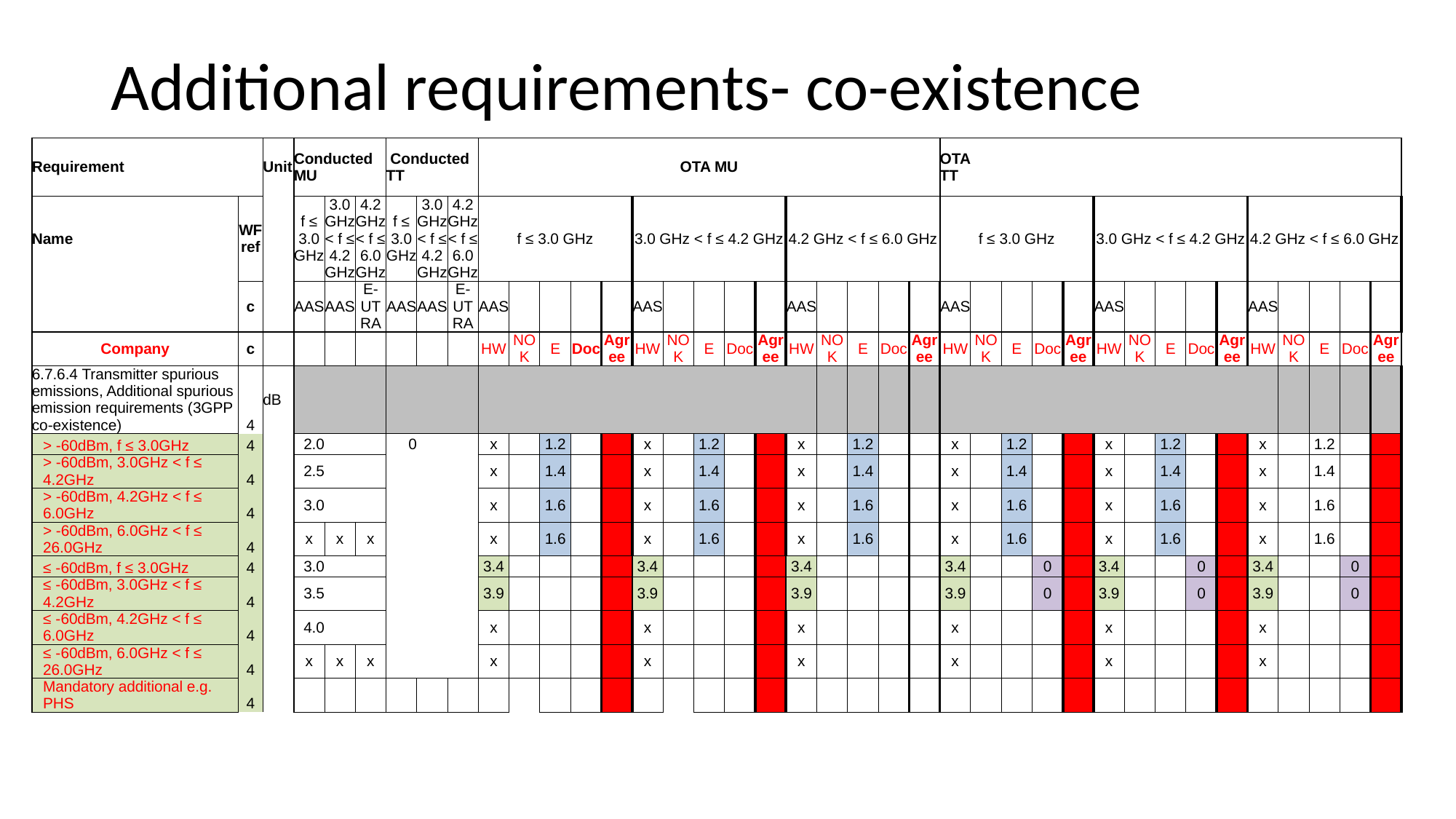

# Additional requirements- co-existence
| Requirement |  | Unit | Conducted MU |  |  | Conducted TT |  |  | OTA MU |  |  |  |  |  |  |  |  |  |  |  |  |  |  | OTA TT |  |  |  |  |  |  |  |  |  |  |  |  |  |  |
| --- | --- | --- | --- | --- | --- | --- | --- | --- | --- | --- | --- | --- | --- | --- | --- | --- | --- | --- | --- | --- | --- | --- | --- | --- | --- | --- | --- | --- | --- | --- | --- | --- | --- | --- | --- | --- | --- | --- |
| Name | WF ref |  | f ≤ 3.0 GHz | 3.0 GHz < f ≤ 4.2 GHz | 4.2 GHz < f ≤ 6.0 GHz | f ≤ 3.0 GHz | 3.0 GHz < f ≤ 4.2 GHz | 4.2 GHz < f ≤ 6.0 GHz | f ≤ 3.0 GHz |  |  |  |  | 3.0 GHz < f ≤ 4.2 GHz |  |  |  |  | 4.2 GHz < f ≤ 6.0 GHz |  |  |  |  | f ≤ 3.0 GHz |  |  |  |  | 3.0 GHz < f ≤ 4.2 GHz |  |  |  |  | 4.2 GHz < f ≤ 6.0 GHz |  |  |  |  |
|  | c |  | AAS | AAS | E-UTRA | AAS | AAS | E-UTRA | AAS |  |  |  |  | AAS |  |  |  |  | AAS |  |  |  |  | AAS |  |  |  |  | AAS |  |  |  |  | AAS |  |  |  |  |
| Company | c |  |  |  |  |  |  |  | HW | NOK | E | Doc | Agree | HW | NOK | E | Doc | Agree | HW | NOK | E | Doc | Agree | HW | NOK | E | Doc | Agree | HW | NOK | E | Doc | Agree | HW | NOK | E | Doc | Agree |
| 6.7.6.4 Transmitter spurious emissions, Additional spurious emission requirements (3GPP co-existence) | 4 | dB |  |  |  |  |  |  |  |  |  |  |  |  |  |  |  |  |  |  |  |  |  |  |  |  |  |  |  |  |  |  |  |  |  |  |  |  |
| > -60dBm, f ≤ 3.0GHz | 4 |  | 2.0 |  |  | 0 |  |  | x |  | 1.2 |  |  | x |  | 1.2 |  |  | x |  | 1.2 |  |  | x |  | 1.2 |  |  | x |  | 1.2 |  |  | x |  | 1.2 |  |  |
| > -60dBm, 3.0GHz < f ≤ 4.2GHz | 4 |  | 2.5 |  |  |  |  |  | x |  | 1.4 |  |  | x |  | 1.4 |  |  | x |  | 1.4 |  |  | x |  | 1.4 |  |  | x |  | 1.4 |  |  | x |  | 1.4 |  |  |
| > -60dBm, 4.2GHz < f ≤ 6.0GHz | 4 |  | 3.0 |  |  |  |  |  | x |  | 1.6 |  |  | x |  | 1.6 |  |  | x |  | 1.6 |  |  | x |  | 1.6 |  |  | x |  | 1.6 |  |  | x |  | 1.6 |  |  |
| > -60dBm, 6.0GHz < f ≤ 26.0GHz | 4 |  | x | x | x |  |  |  | x |  | 1.6 |  |  | x |  | 1.6 |  |  | x |  | 1.6 |  |  | x |  | 1.6 |  |  | x |  | 1.6 |  |  | x |  | 1.6 |  |  |
| ≤ -60dBm, f ≤ 3.0GHz | 4 |  | 3.0 |  |  |  |  |  | 3.4 |  |  |  |  | 3.4 |  |  |  |  | 3.4 |  |  |  |  | 3.4 |  |  | 0 |  | 3.4 |  |  | 0 |  | 3.4 |  |  | 0 |  |
| ≤ -60dBm, 3.0GHz < f ≤ 4.2GHz | 4 |  | 3.5 |  |  |  |  |  | 3.9 |  |  |  |  | 3.9 |  |  |  |  | 3.9 |  |  |  |  | 3.9 |  |  | 0 |  | 3.9 |  |  | 0 |  | 3.9 |  |  | 0 |  |
| ≤ -60dBm, 4.2GHz < f ≤ 6.0GHz | 4 |  | 4.0 |  |  |  |  |  | x |  |  |  |  | x |  |  |  |  | x |  |  |  |  | x |  |  |  |  | x |  |  |  |  | x |  |  |  |  |
| ≤ -60dBm, 6.0GHz < f ≤ 26.0GHz | 4 |  | x | x | x |  |  |  | x |  |  |  |  | x |  |  |  |  | x |  |  |  |  | x |  |  |  |  | x |  |  |  |  | x |  |  |  |  |
| Mandatory additional e.g. PHS | 4 |  |  |  |  |  |  |  |  |  |  |  |  |  |  |  |  |  |  |  |  |  |  |  |  |  |  |  |  |  |  |  |  |  |  |  |  |  |